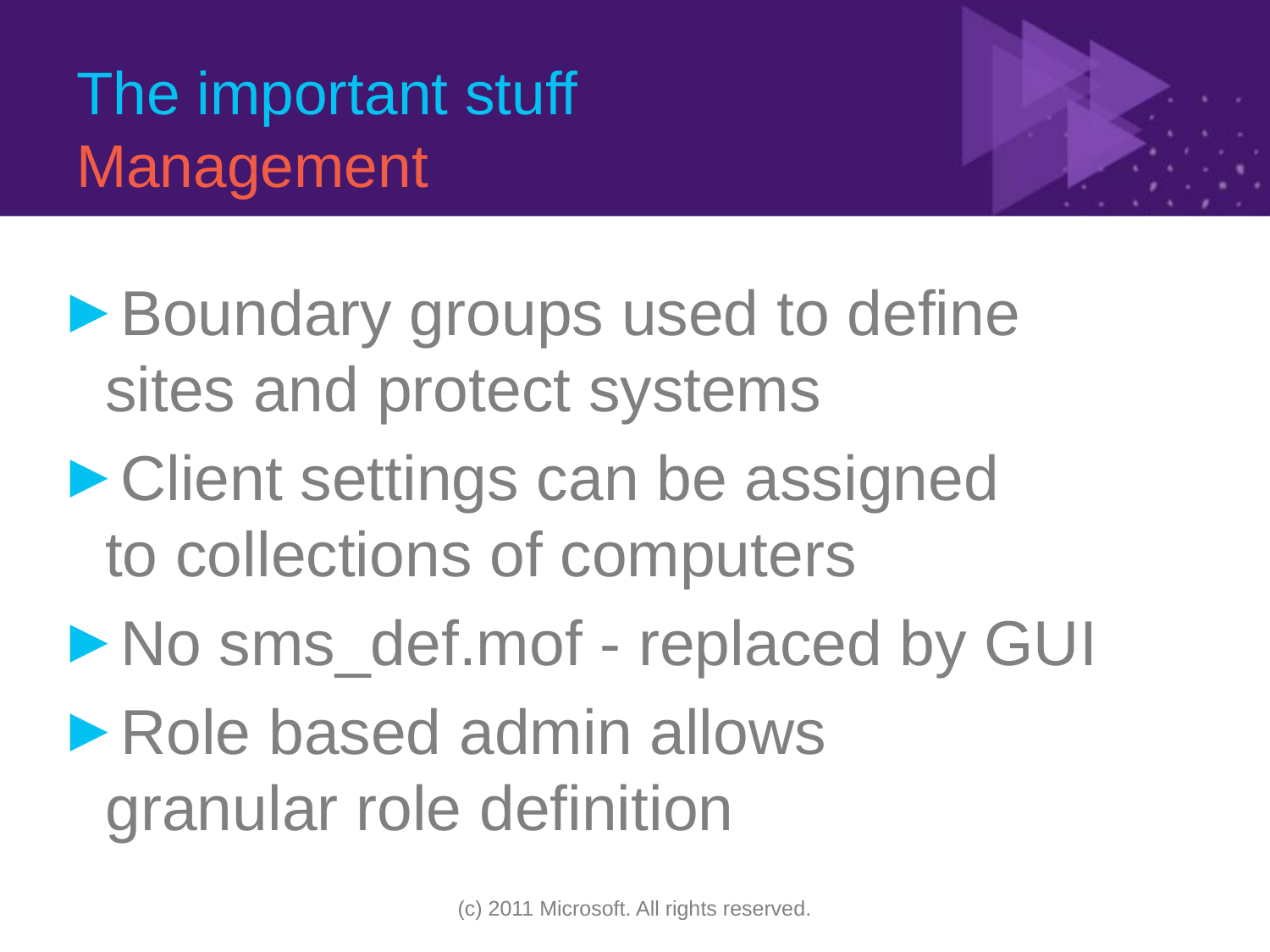

# The important stuff Management
Boundary groups used to define
sites and protect systems
Client settings can be assigned
to collections of computers
No sms_def.mof - replaced by GUI
Role based admin allows
granular role definition
(c) 2011 Microsoft. All rights reserved.